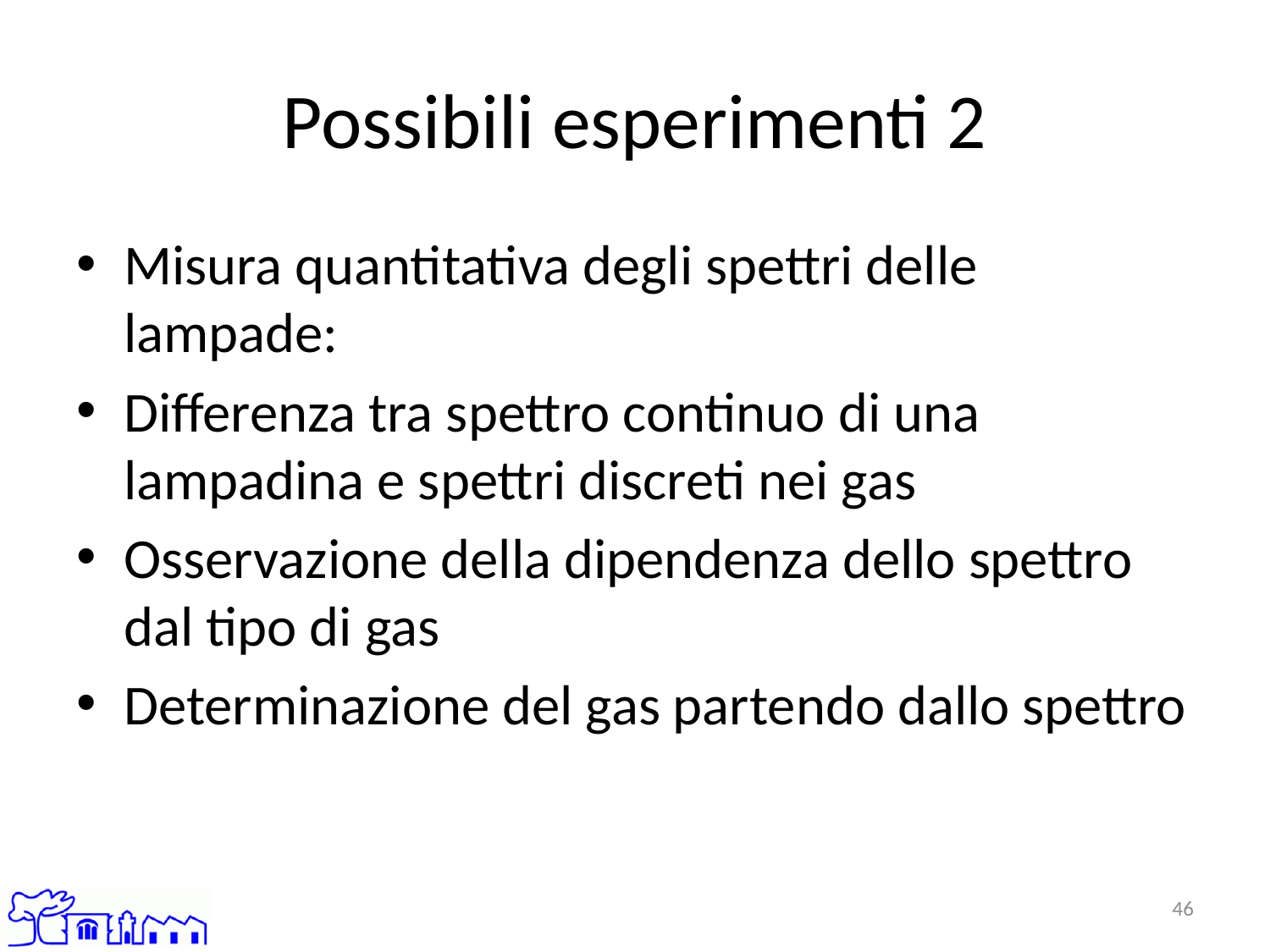

# Possibili esperimenti 2
Misura quantitativa degli spettri delle lampade:
Differenza tra spettro continuo di una lampadina e spettri discreti nei gas
Osservazione della dipendenza dello spettro dal tipo di gas
Determinazione del gas partendo dallo spettro
46